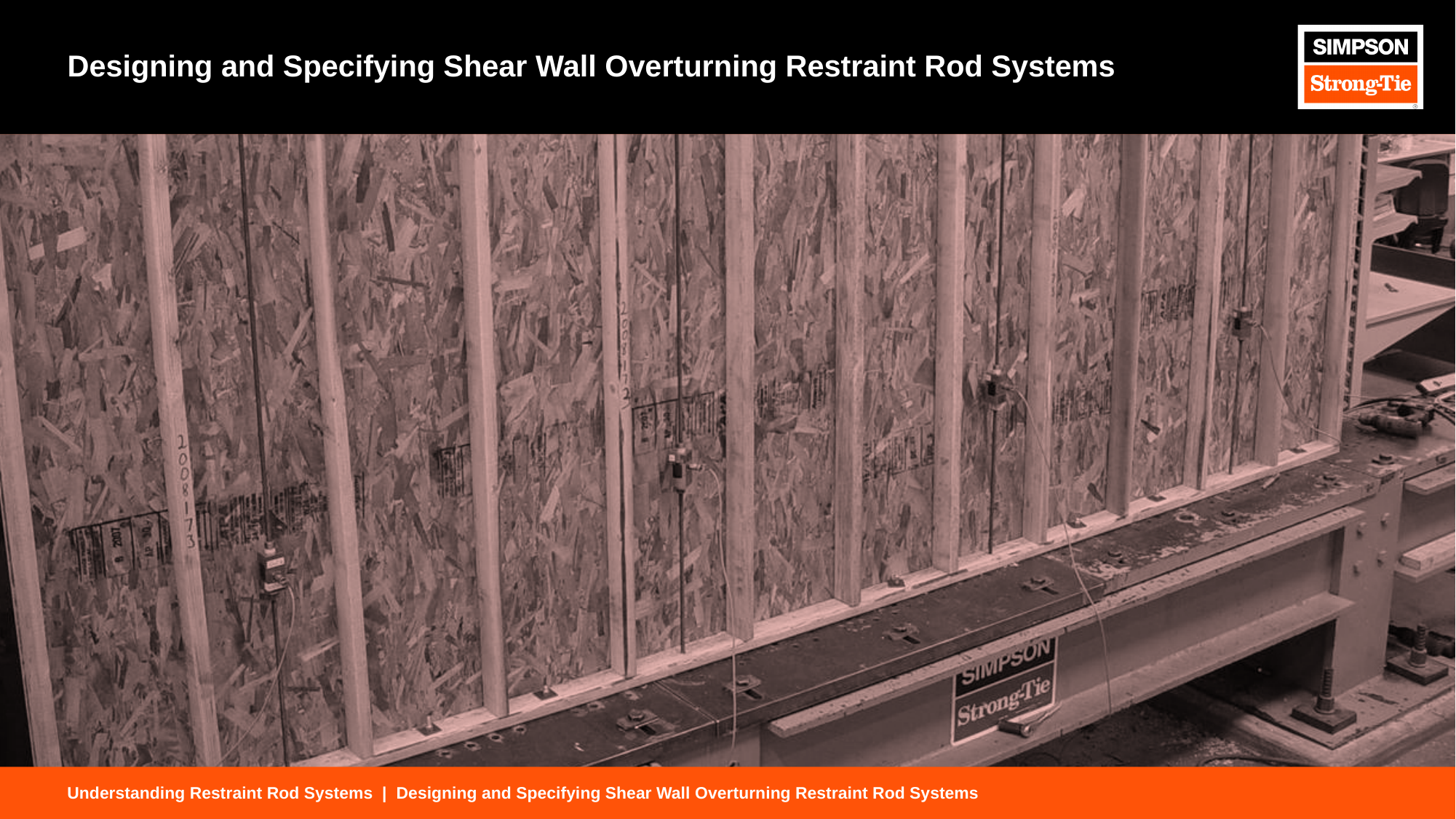

# Designing and Specifying Shear Wall Overturning Restraint Rod Systems
Understanding Restraint Rod Systems  |  Designing and Specifying Shear Wall Overturning Restraint Rod Systems